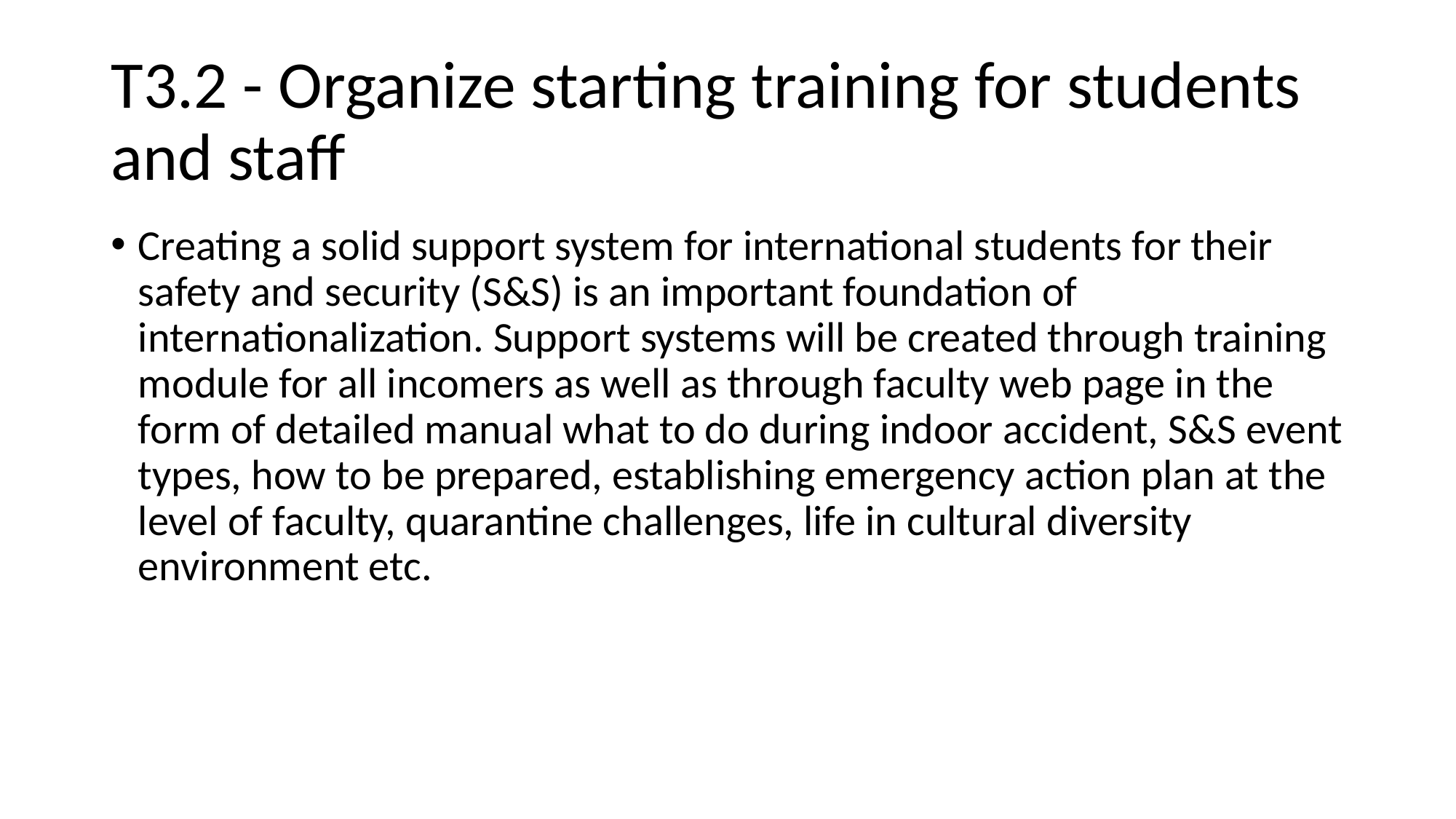

# T3.2 - Organize starting training for students and staff
Creating a solid support system for international students for their safety and security (S&S) is an important foundation of internationalization. Support systems will be created through training module for all incomers as well as through faculty web page in the form of detailed manual what to do during indoor accident, S&S event types, how to be prepared, establishing emergency action plan at the level of faculty, quarantine challenges, life in cultural diversity environment etc.